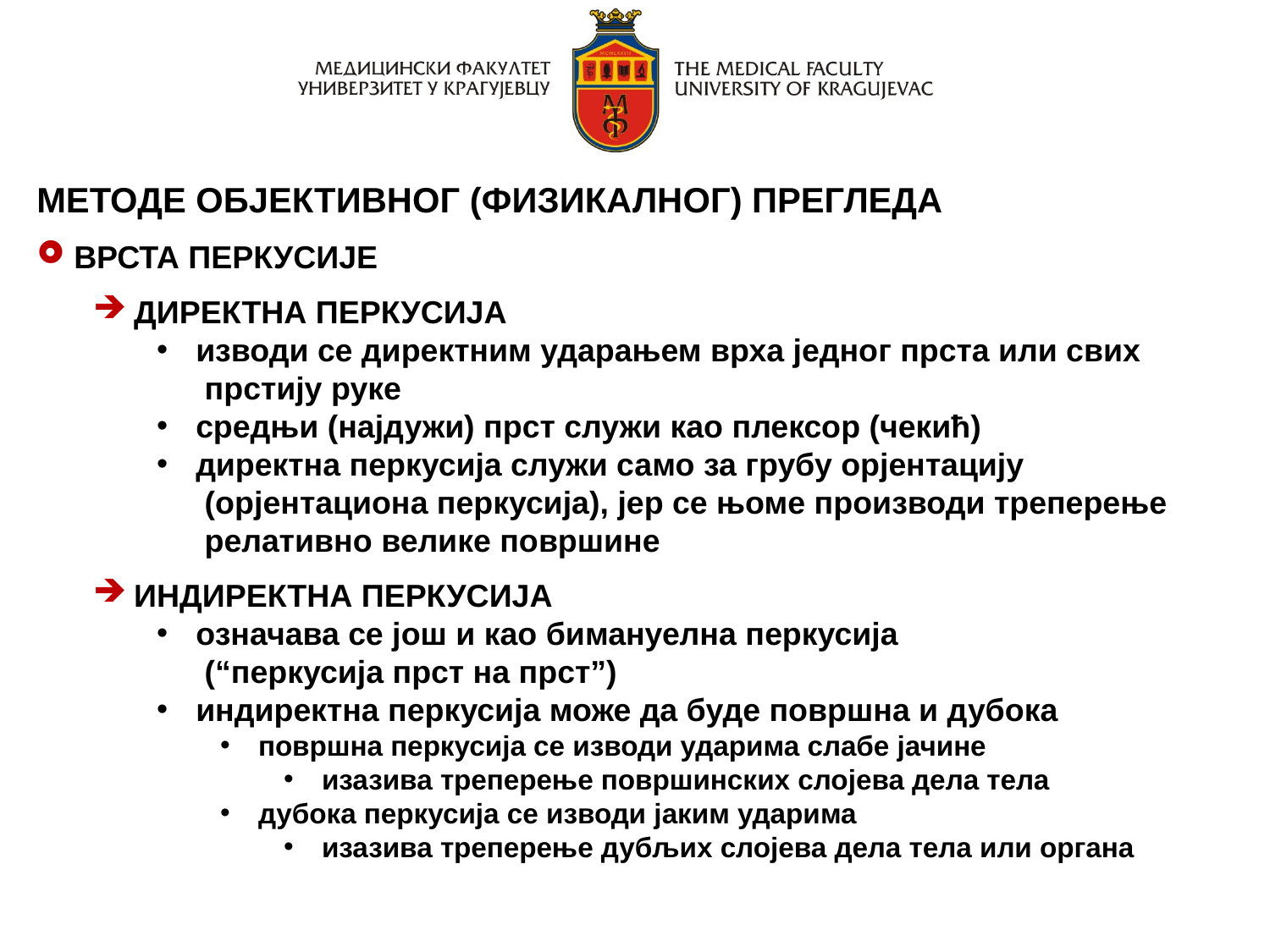

МЕТОДЕ ОБЈЕКТИВНОГ (ФИЗИКАЛНОГ) ПРЕГЛЕДА

 ВРСТА ПЕРКУСИЈЕ

 ДИРЕКТНА ПЕРКУСИЈА
 изводи се директним ударањем врха једног прста или свих
  прстију руке
 средњи (најдужи) прст служи као плексор (чекић)
 директна перкусија служи само за грубу орјентацију
  (орјентациона перкусија), јер се њоме производи треперење
  релативно велике површине

 ИНДИРЕКТНА ПЕРКУСИЈА
 означава се још и као бимануелна перкусија
  (“перкусија прст на прст”)
 индиректна перкусија може да буде површна и дубока
 површна перкусија се изводи ударима слабе јачине
 изазива треперење површинских слојева дела тела
 дубока перкусија се изводи јаким ударима
 изазива треперење дубљих слојева дела тела или органа